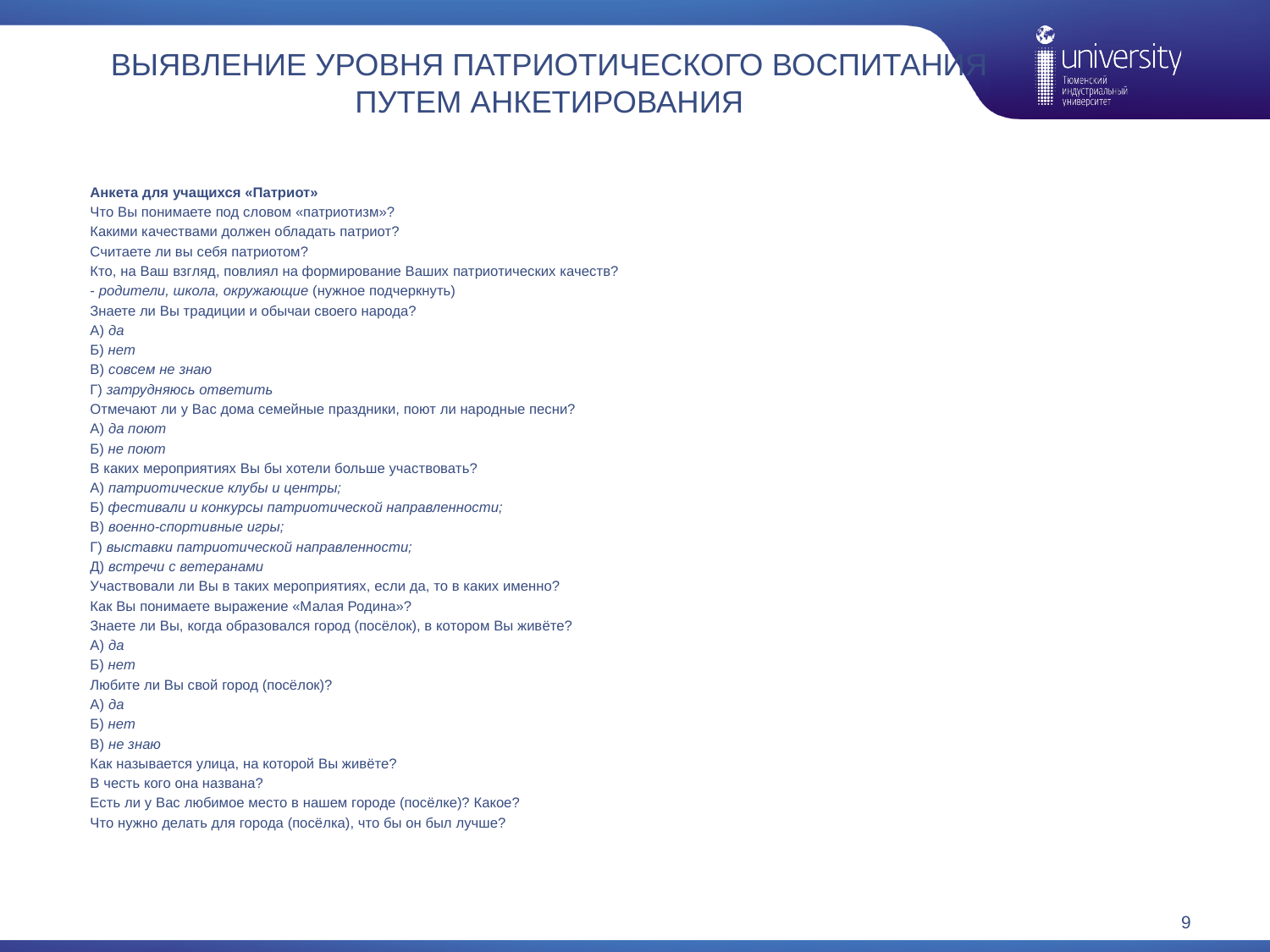

# Выявление уровня патриотического воспитания путем анкетирования
Анкета для учащихся «Патриот»
Что Вы понимаете под словом «патриотизм»?
Какими качествами должен обладать патриот?
Считаете ли вы себя патриотом?
Кто, на Ваш взгляд, повлиял на формирование Ваших патриотических качеств?
- родители, школа, окружающие (нужное подчеркнуть)
Знаете ли Вы традиции и обычаи своего народа?
А) да
Б) нет
В) совсем не знаю
Г) затрудняюсь ответить
Отмечают ли у Вас дома семейные праздники, поют ли народные песни?
А) да поют
Б) не поют
В каких мероприятиях Вы бы хотели больше участвовать?
А) патриотические клубы и центры;
Б) фестивали и конкурсы патриотической направленности;
В) военно-спортивные игры;
Г) выставки патриотической направленности;
Д) встречи с ветеранами
Участвовали ли Вы в таких мероприятиях, если да, то в каких именно?
Как Вы понимаете выражение «Малая Родина»?
Знаете ли Вы, когда образовался город (посёлок), в котором Вы живёте?
А) да
Б) нет
Любите ли Вы свой город (посёлок)?
А) да
Б) нет
В) не знаю
Как называется улица, на которой Вы живёте?
В честь кого она названа?
Есть ли у Вас любимое место в нашем городе (посёлке)? Какое?
Что нужно делать для города (посёлка), что бы он был лучше?

9